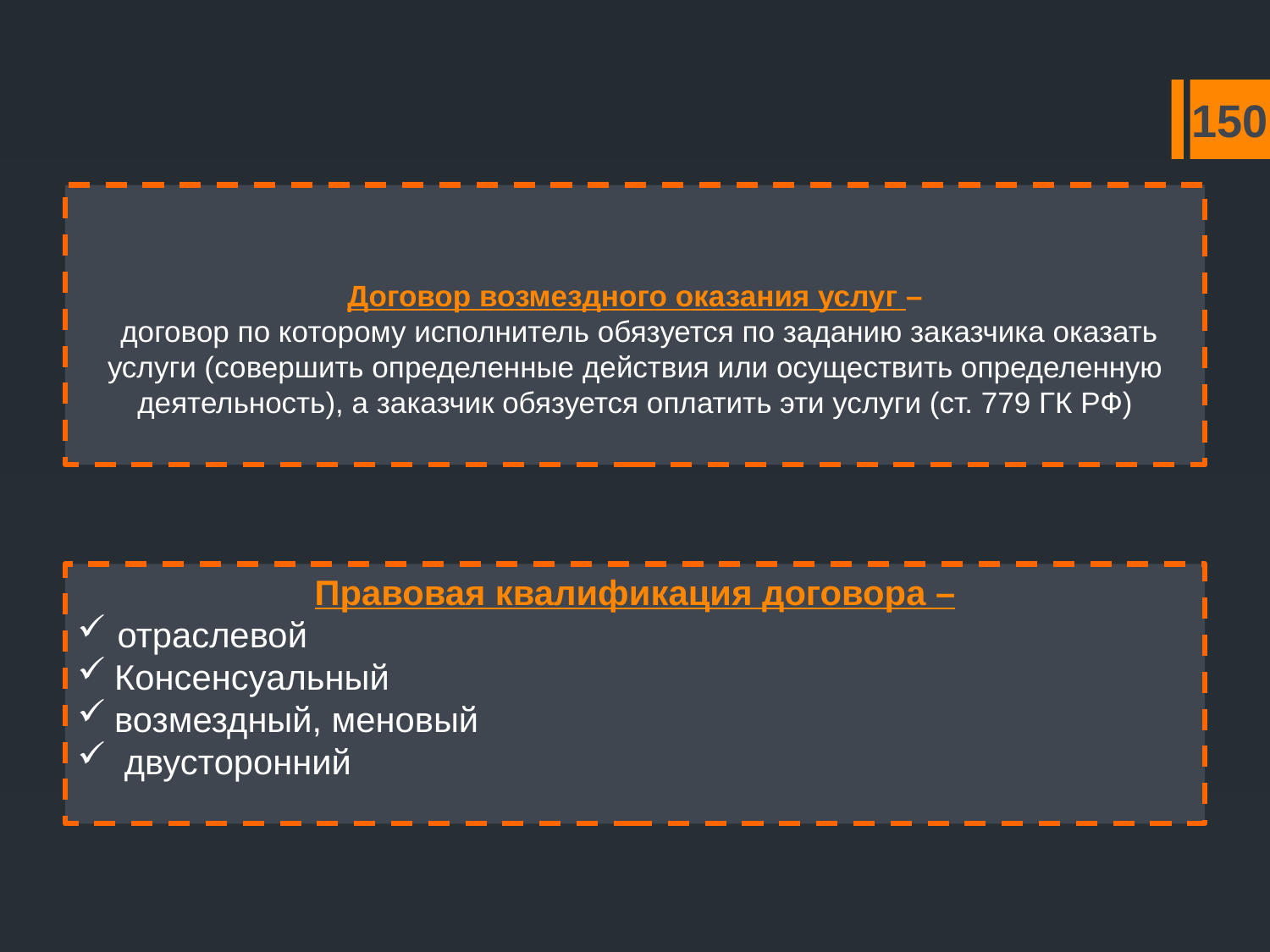

150
# Договор возмездного оказания услуг – договор по которому исполнитель обязуется по заданию заказчика оказать услуги (совершить определенные действия или осуществить определенную деятельность), а заказчик обязуется оплатить эти услуги (ст. 779 ГК РФ)
Правовая квалификация договора –
 отраслевой
Консенсуальный
возмездный, меновый
 двусторонний